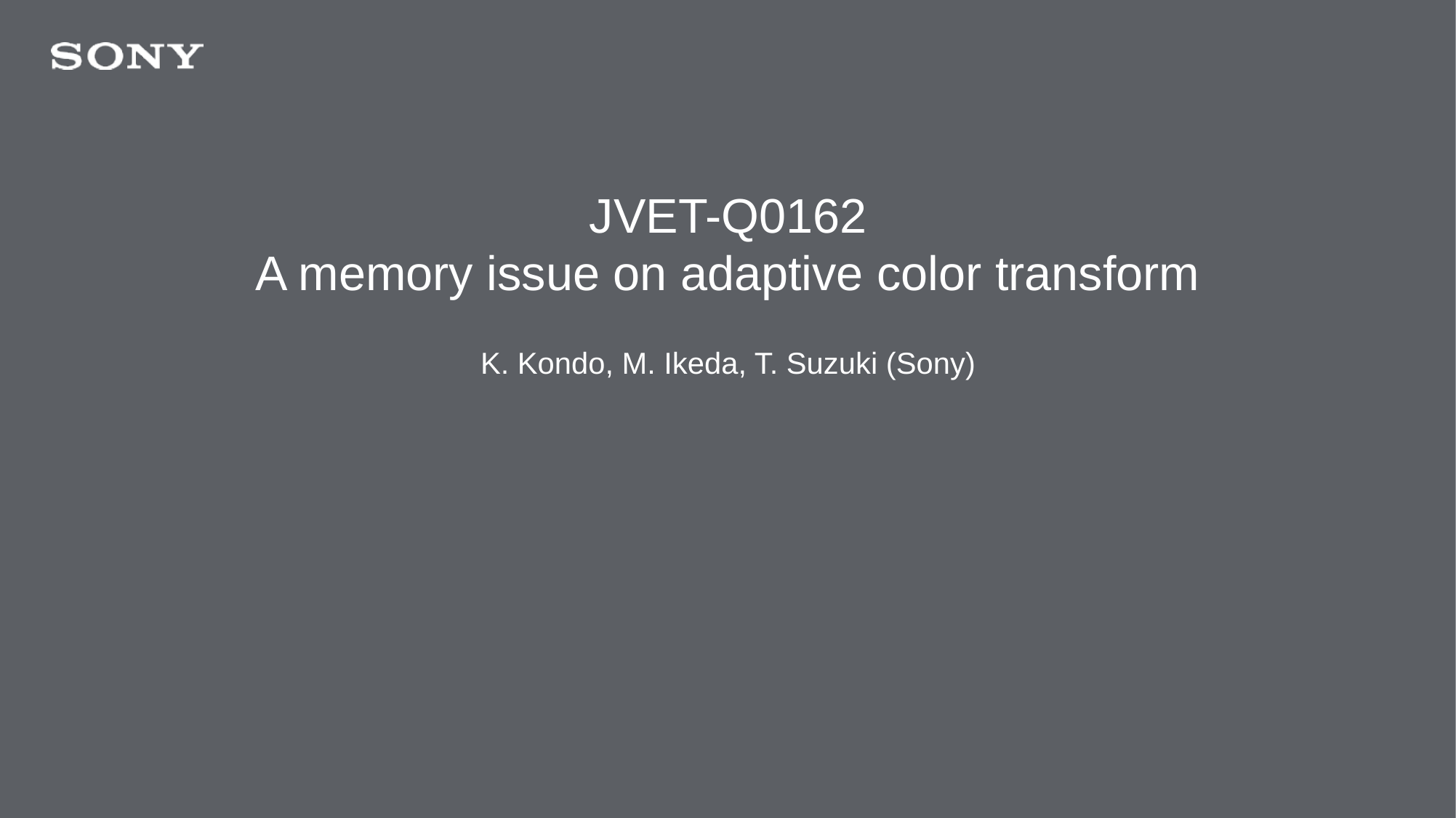

# JVET-Q0162 A memory issue on adaptive color transform
K. Kondo, M. Ikeda, T. Suzuki (Sony)